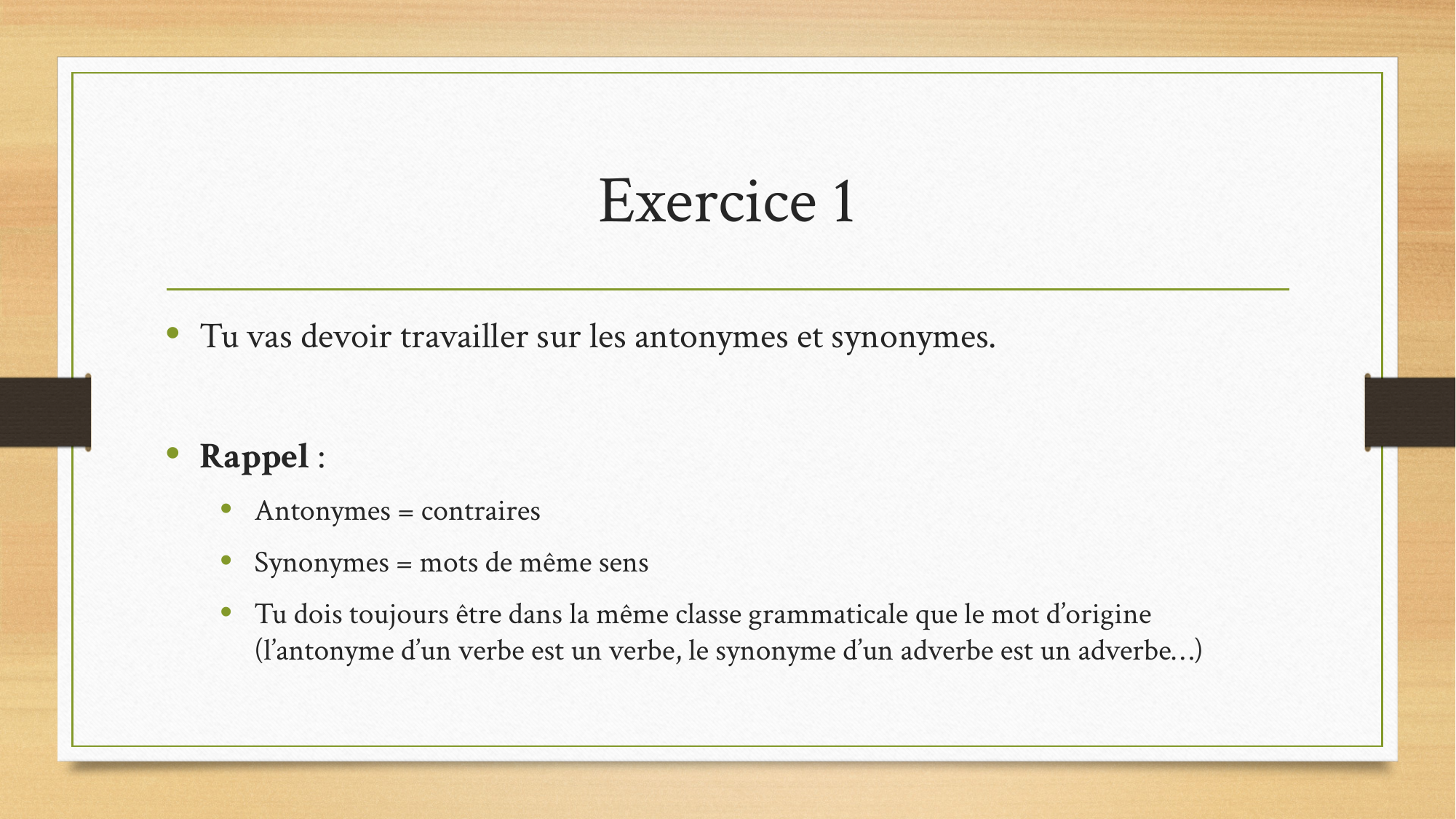

# Exercice 1
Tu vas devoir travailler sur les antonymes et synonymes.

Rappel :
Antonymes = contraires
Synonymes = mots de même sens
Tu dois toujours être dans la même classe grammaticale que le mot d’origine (l’antonyme d’un verbe est un verbe, le synonyme d’un adverbe est un adverbe…)